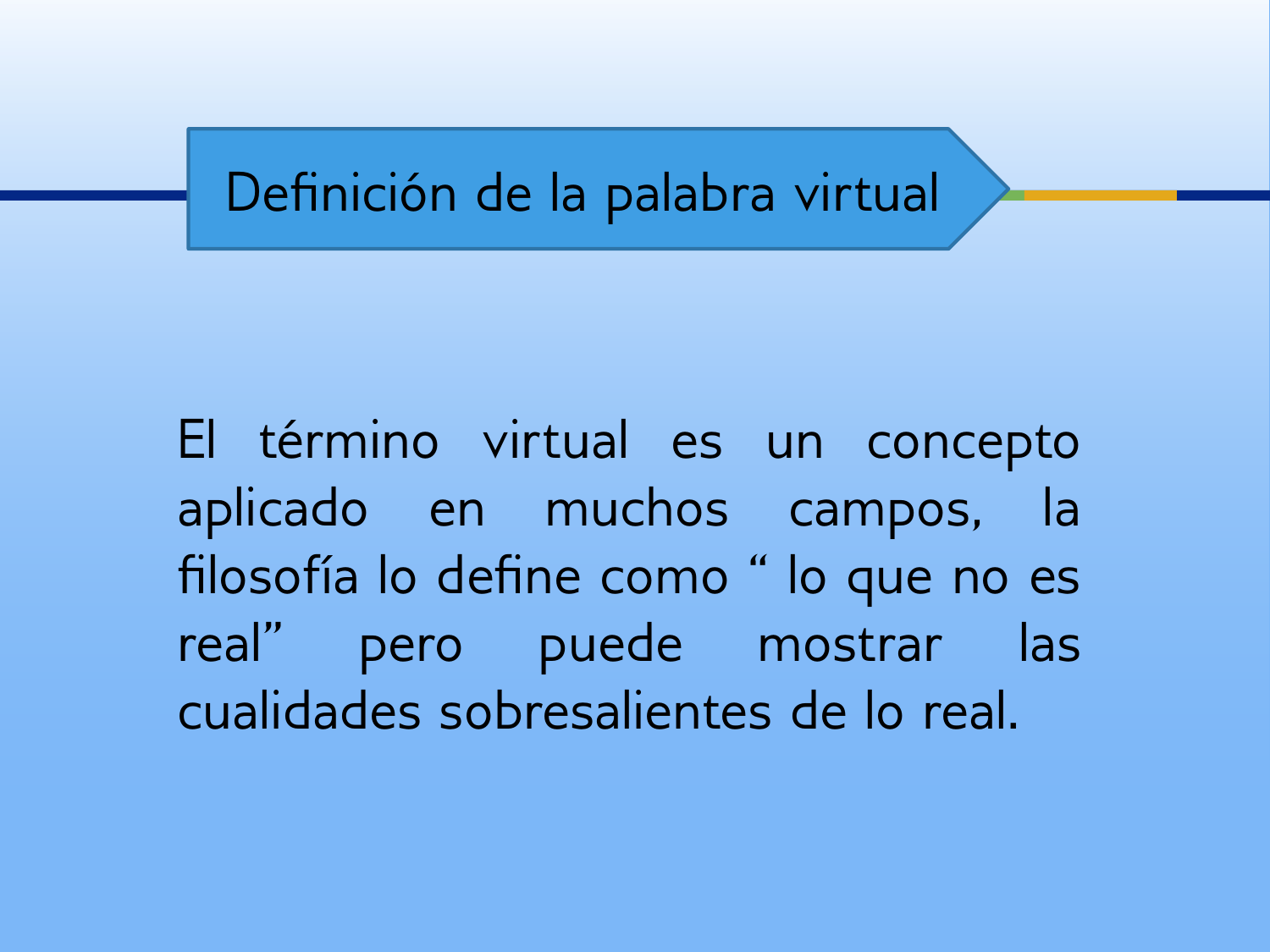

Definición de la palabra virtual
El término virtual es un concepto aplicado en muchos campos, la filosofía lo define como “ lo que no es real” pero puede mostrar las cualidades sobresalientes de lo real.